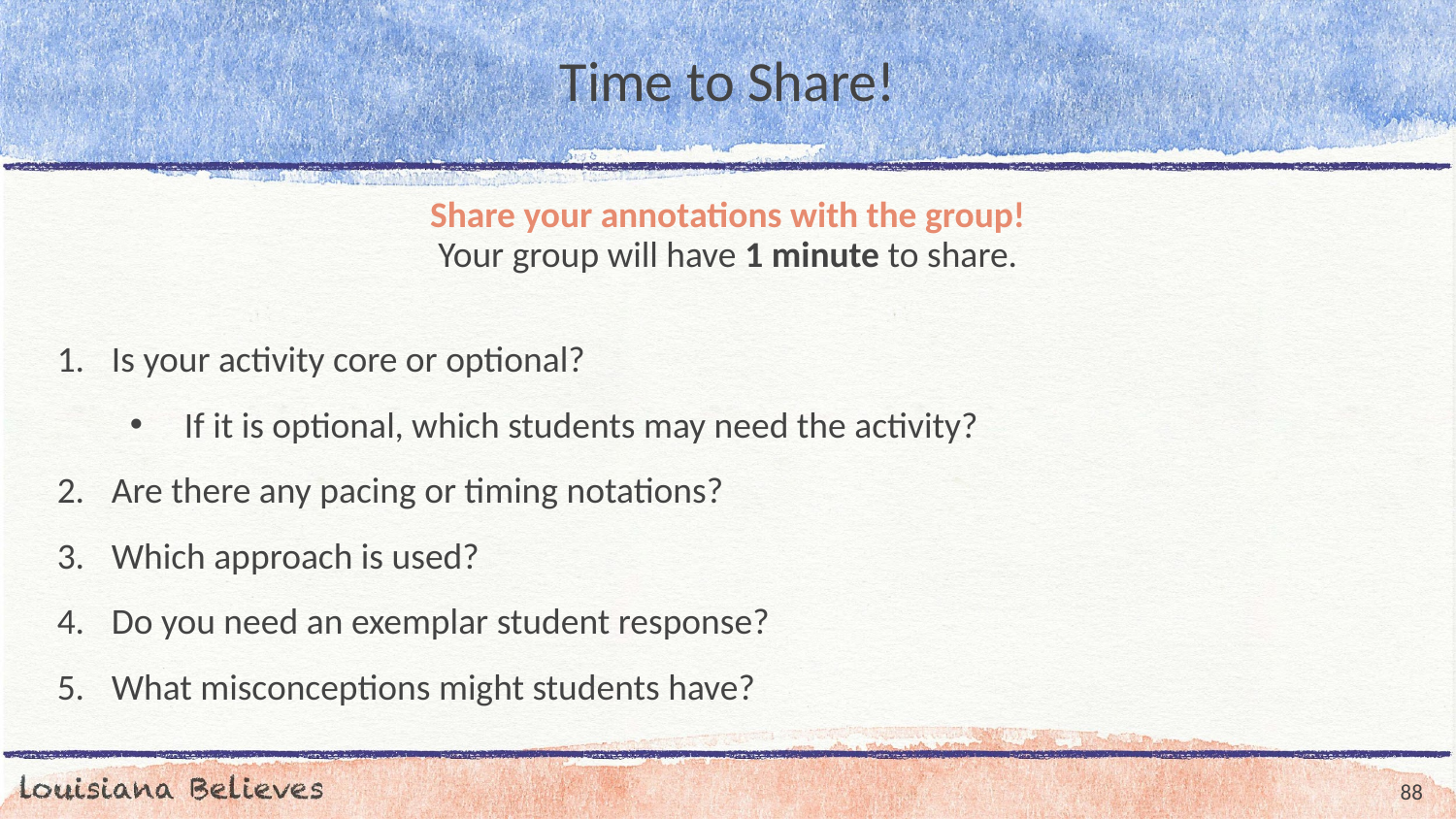

# Time to Share!
Share your annotations with the group!
Your group will have 1 minute to share.

Is your activity core or optional?
If it is optional, which students may need the activity?
Are there any pacing or timing notations?
Which approach is used?
Do you need an exemplar student response?
What misconceptions might students have?